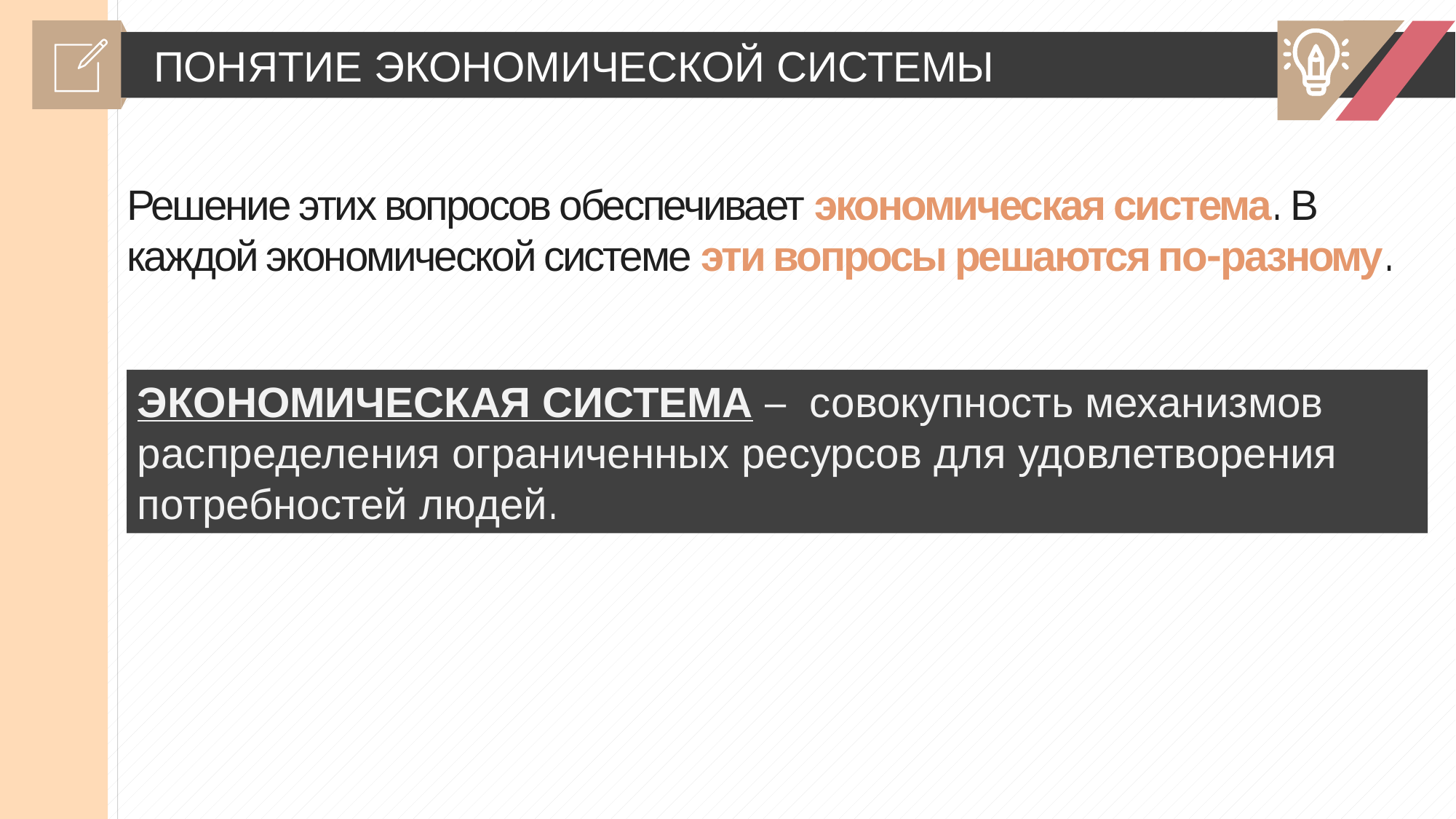

ПОНЯТИЕ ЭКОНОМИЧЕСКОЙ СИСТЕМЫ

Решение этих вопросов обеспечивает экономическая система. В
каждой экономической системе эти вопросы решаются по-разному.
ЭКОНОМИЧЕСКАЯ СИСТЕМА –  совокупность механизмов распределения ограниченных ресурсов для удовлетворения потребностей людей.